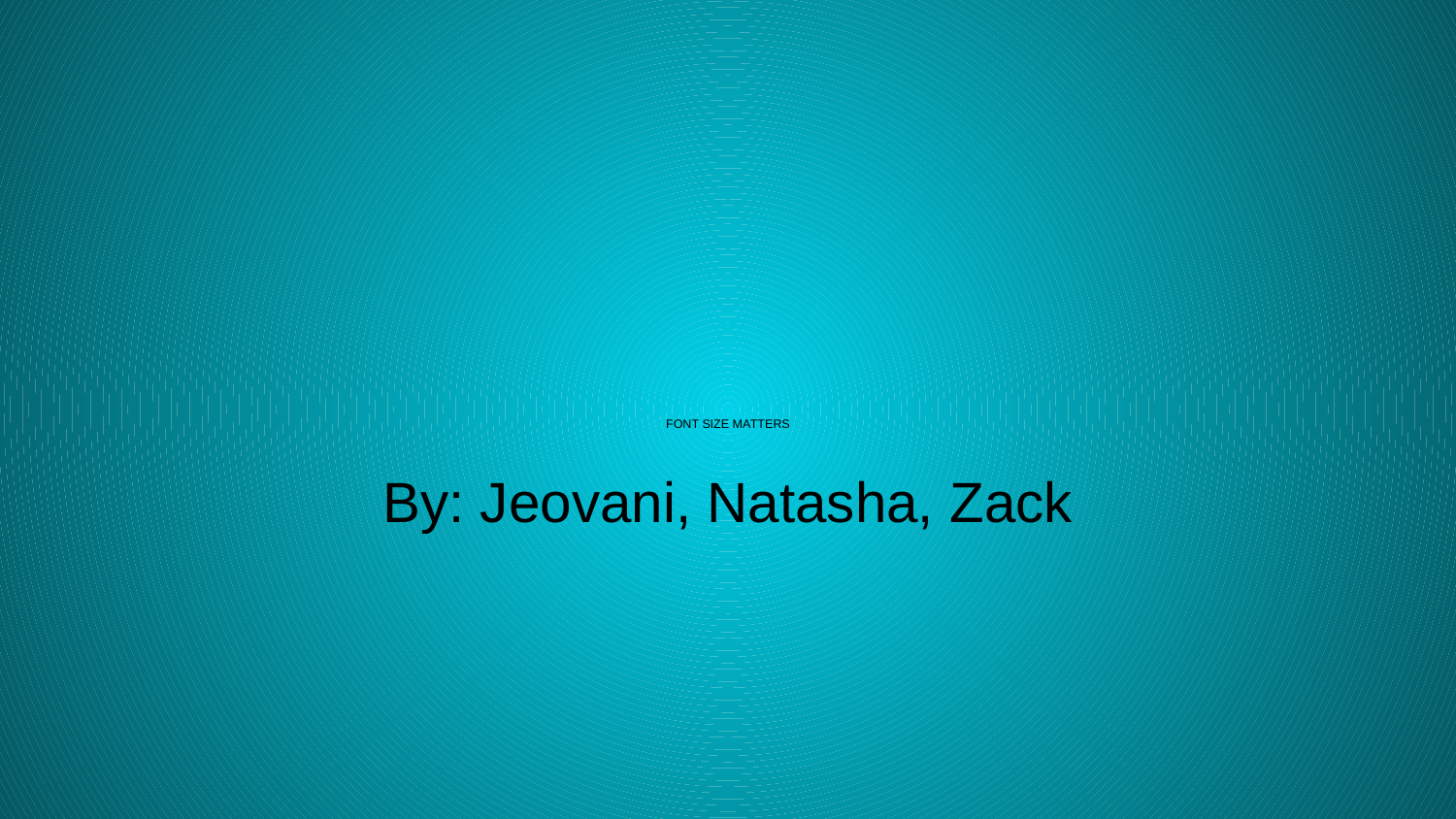

# FONT SIZE MATTERS
By: Jeovani, Natasha, Zack